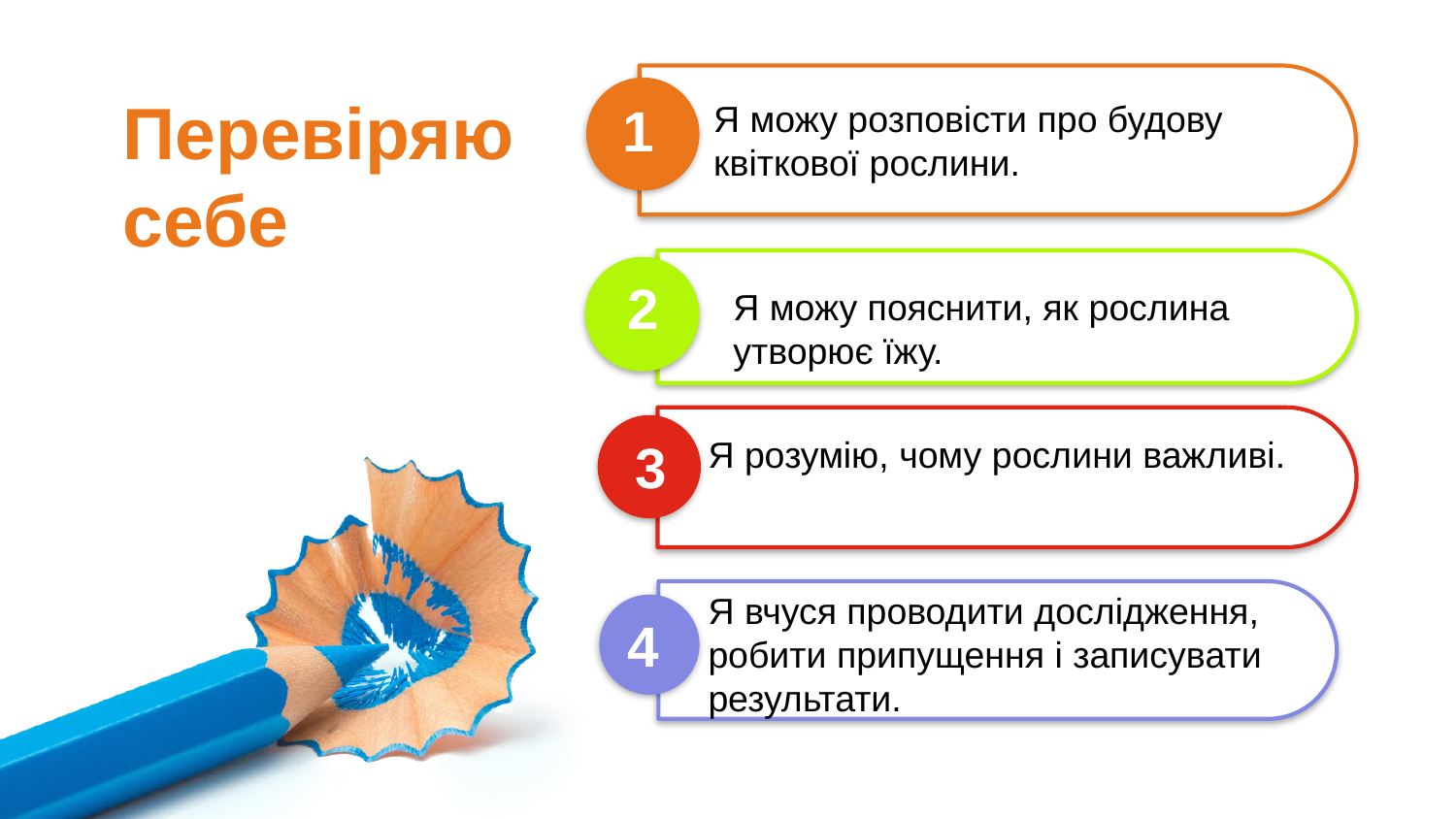

Перевіряю себе

1
Я можу розповісти про будову
квіткової рослини.

2
Я можу пояснити, як рослина
утворює їжу.

Я розумію, чому рослини важливі.
3
Я вчуся проводити дослідження,
робити припущення і записувати
результати.

4